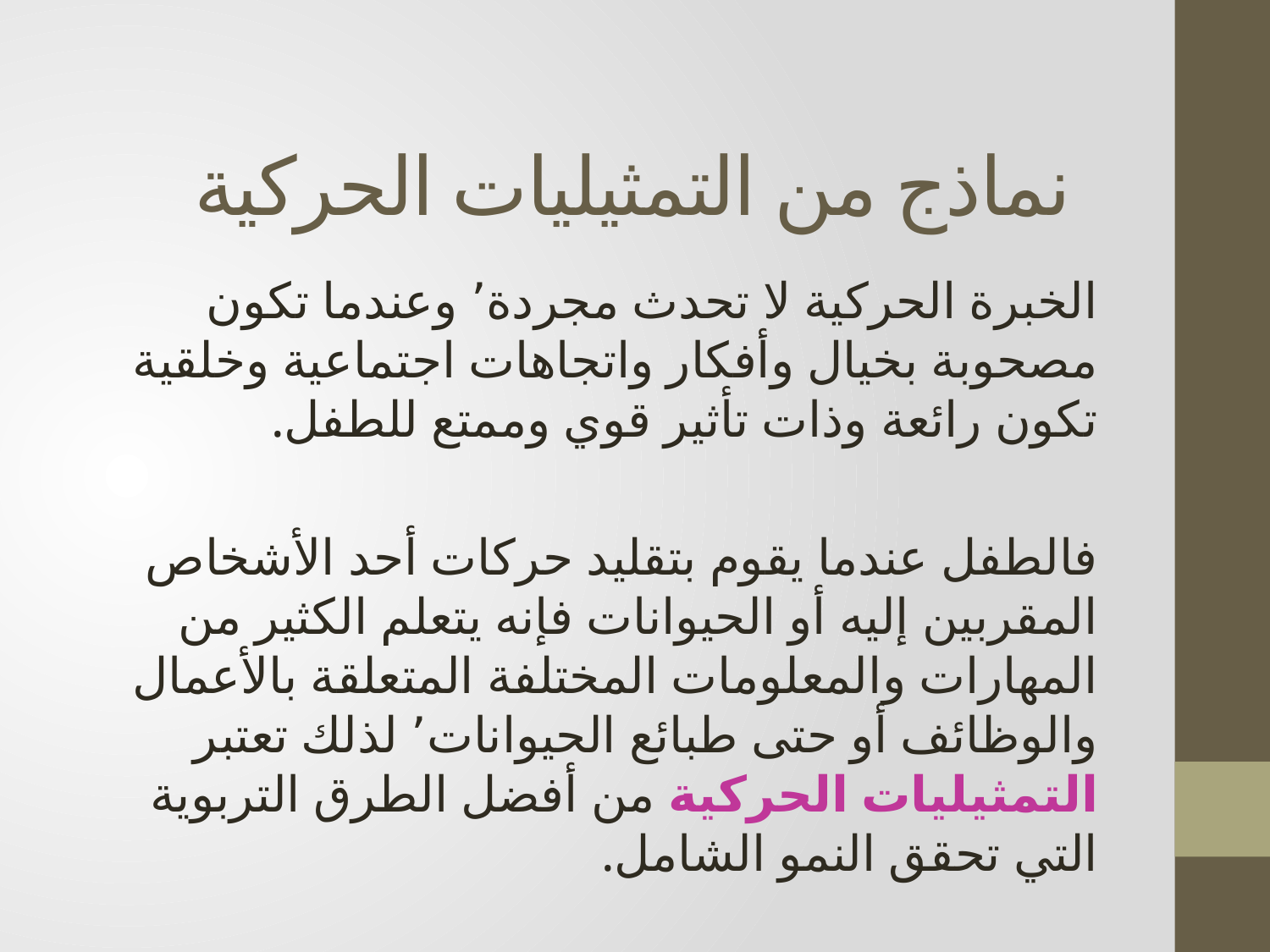

# نماذج من التمثيليات الحركية
الخبرة الحركية لا تحدث مجردة٬ وعندما تكون مصحوبة بخيال وأفكار واتجاهات اجتماعية وخلقية تكون رائعة وذات تأثير قوي وممتع للطفل.

فالطفل عندما يقوم بتقليد حركات أحد الأشخاص المقربين إليه أو الحيوانات فإنه يتعلم الكثير من المهارات والمعلومات المختلفة المتعلقة بالأعمال والوظائف أو حتى طبائع الحيوانات٬ لذلك تعتبر التمثيليات الحركية من أفضل الطرق التربوية التي تحقق النمو الشامل.